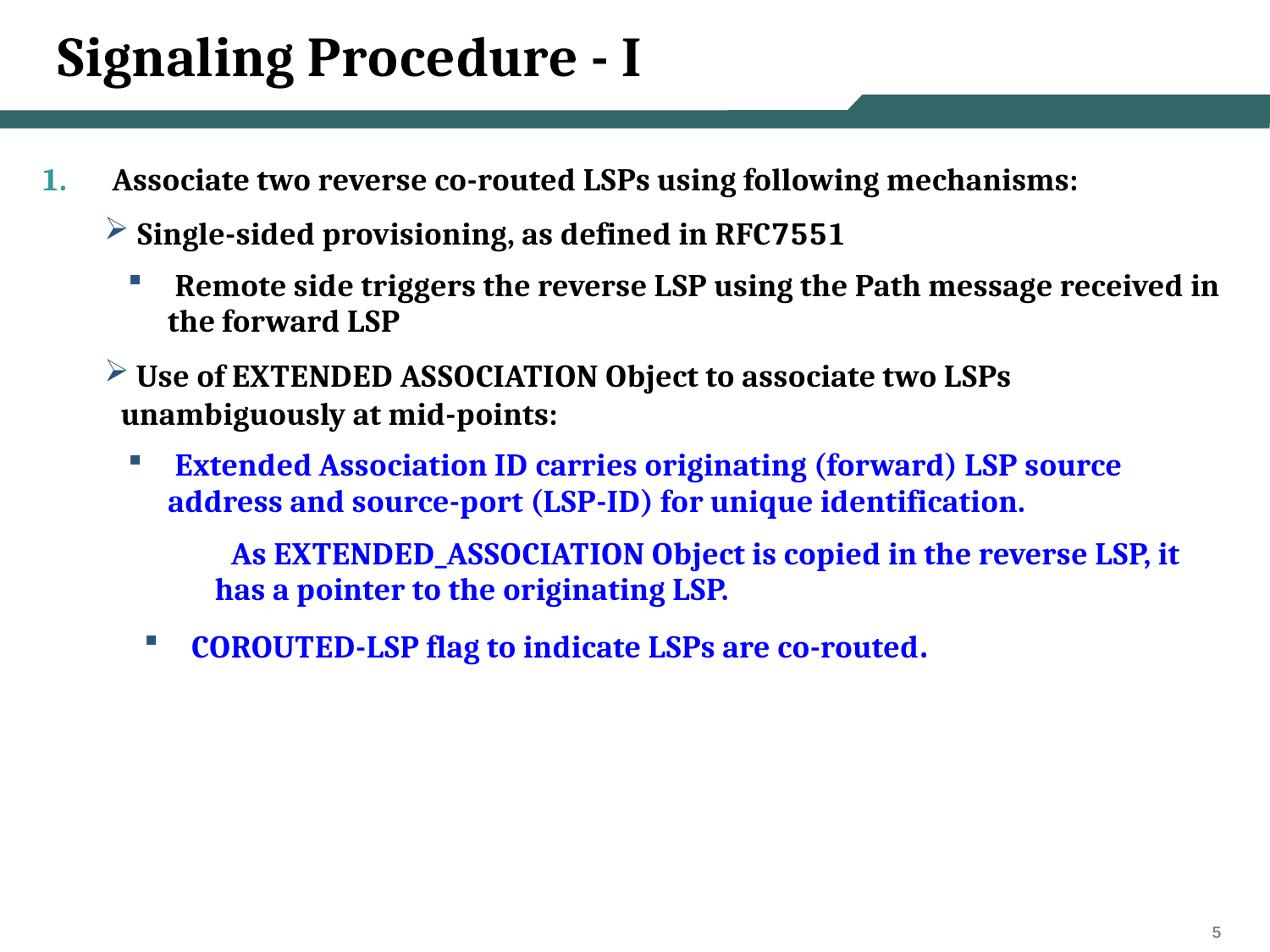

# Signaling Procedure - I
Associate two reverse co-routed LSPs using following mechanisms:
 Single-sided provisioning, as defined in RFC7551
 Remote side triggers the reverse LSP using the Path message received in the forward LSP
 Use of EXTENDED ASSOCIATION Object to associate two LSPs unambiguously at mid-points:
 Extended Association ID carries originating (forward) LSP source address and source-port (LSP-ID) for unique identification.
As EXTENDED_ASSOCIATION Object is copied in the reverse LSP, it has a pointer to the originating LSP.
 COROUTED-LSP flag to indicate LSPs are co-routed.